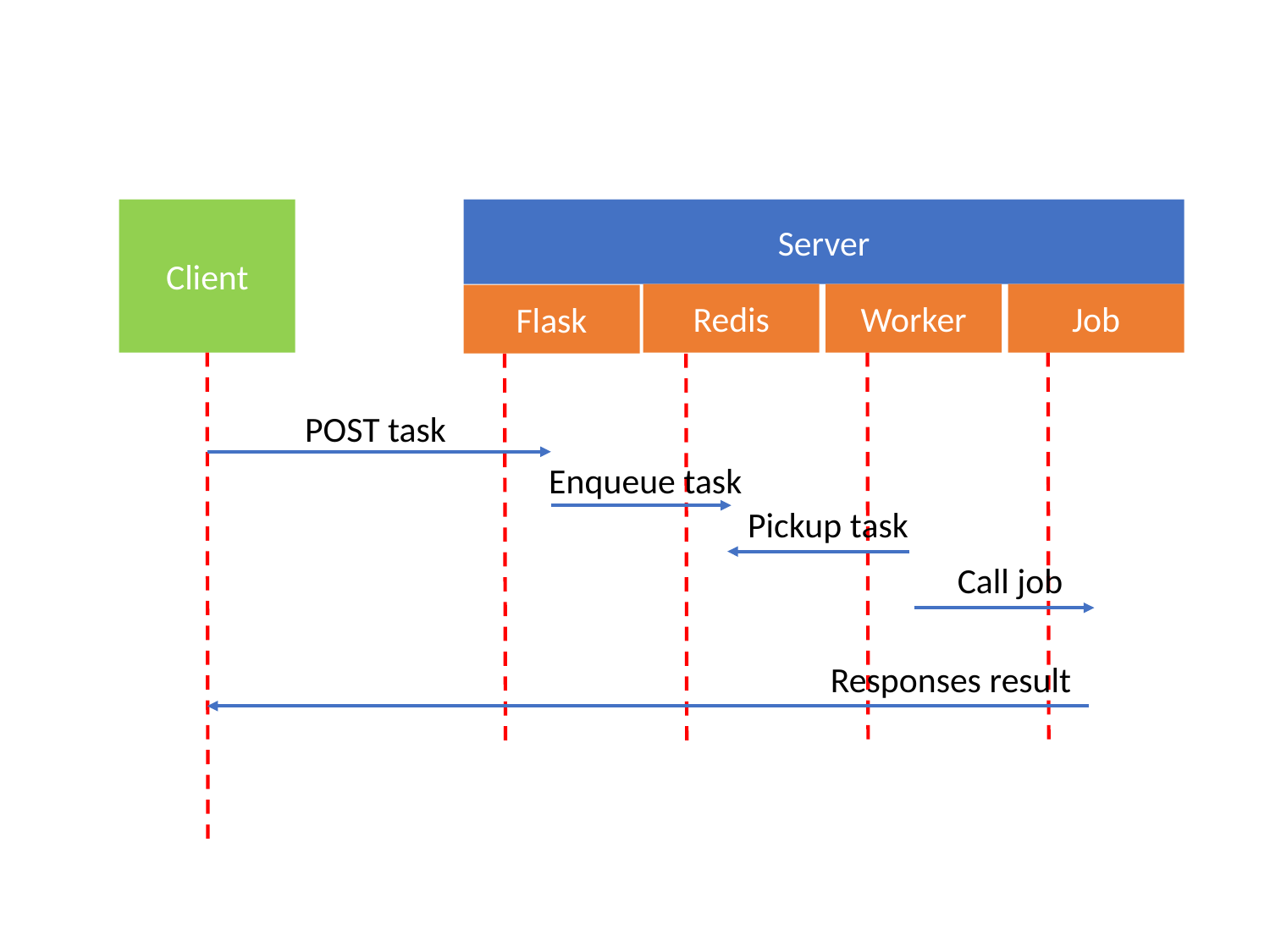

Client
Server
Redis
Worker
Job
Flask
POST task
Enqueue task
Pickup task
Call job
Responses result